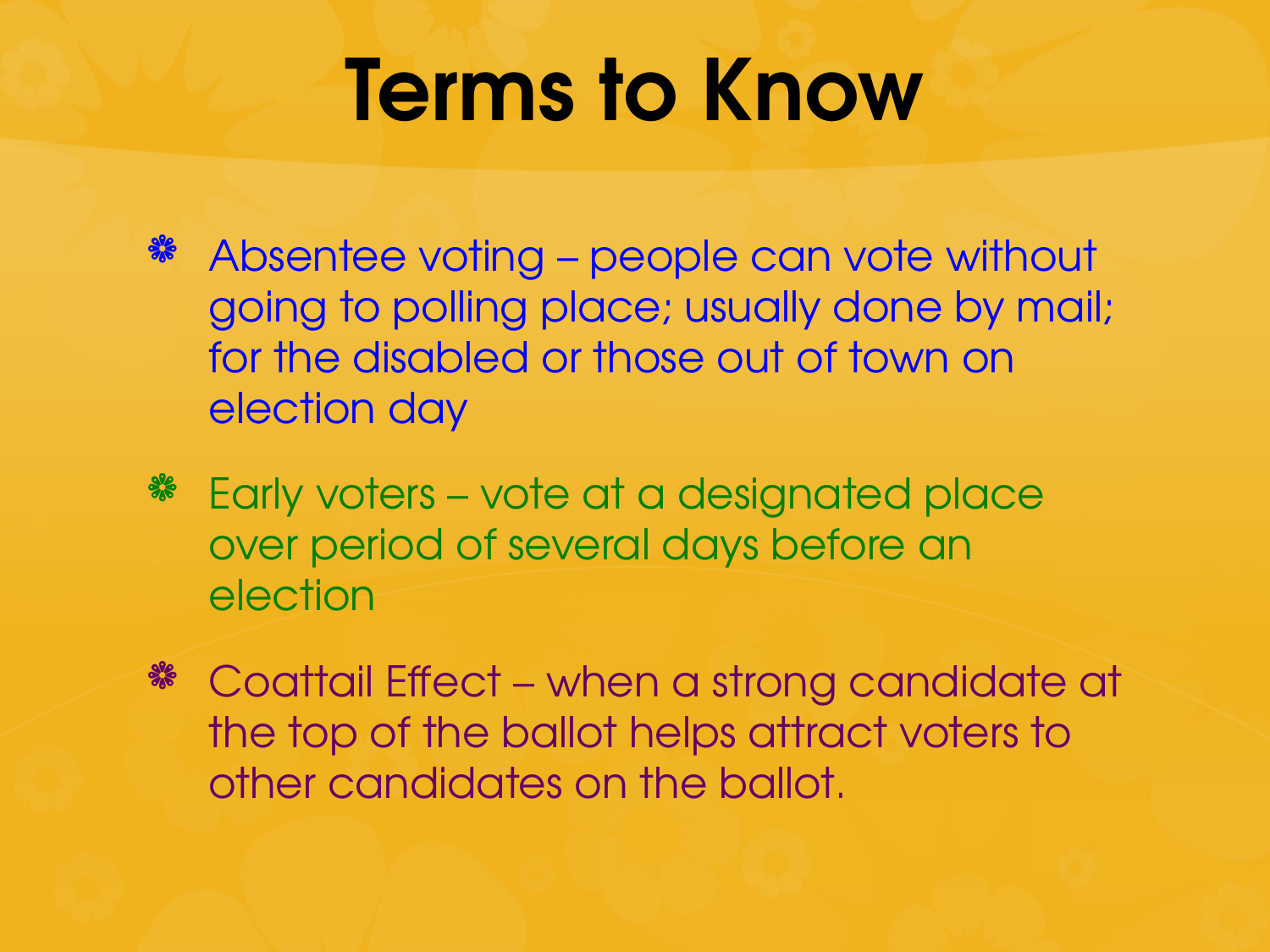

# Terms to Know
Absentee voting – people can vote without going to polling place; usually done by mail; for the disabled or those out of town on election day
Early voters – vote at a designated place over period of several days before an election
Coattail Effect – when a strong candidate at the top of the ballot helps attract voters to other candidates on the ballot.